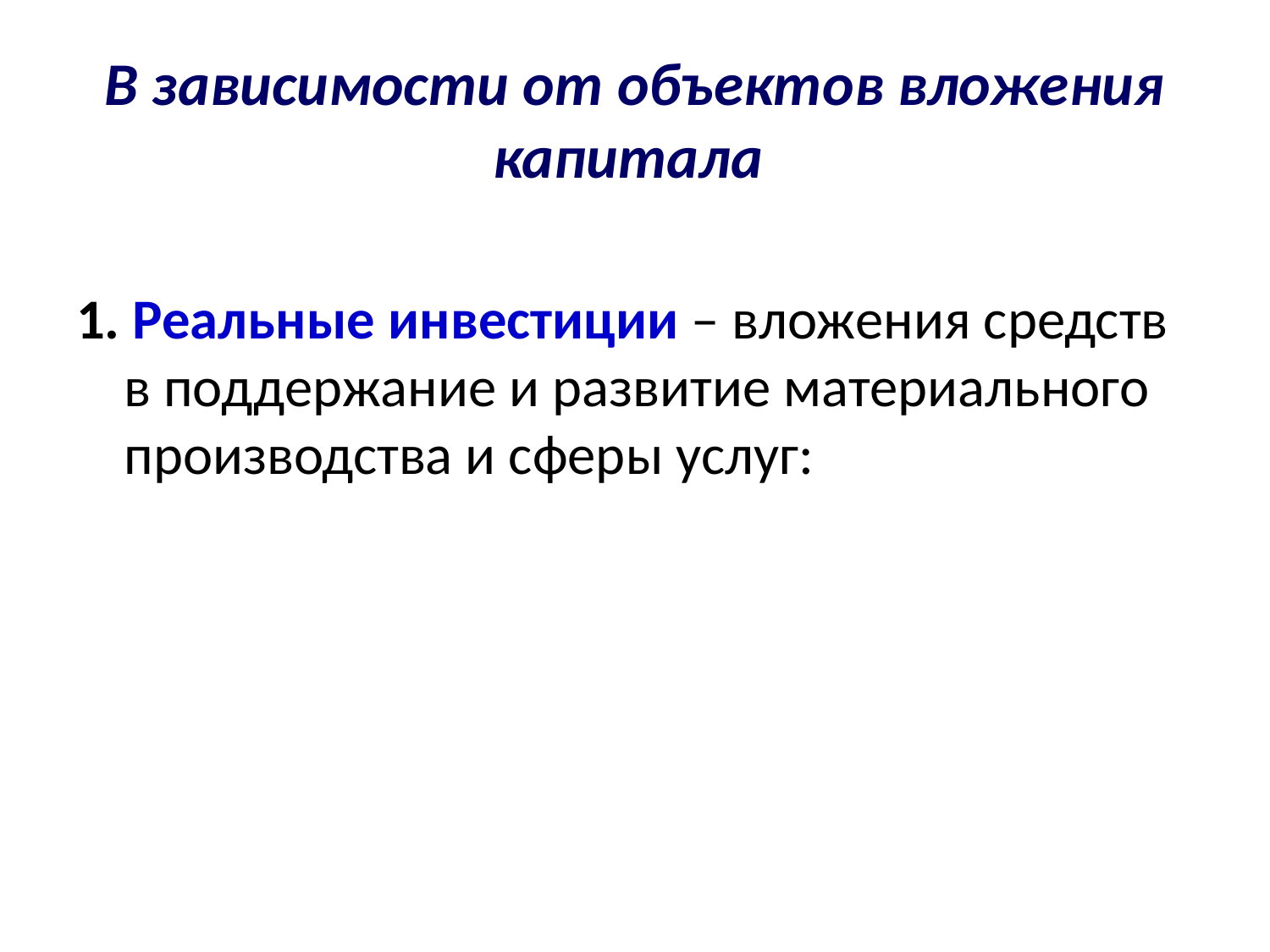

# В зависимости от объектов вложения капитала
1. Реальные инвестиции – вложения средств в поддержание и развитие материального производства и сферы услуг: